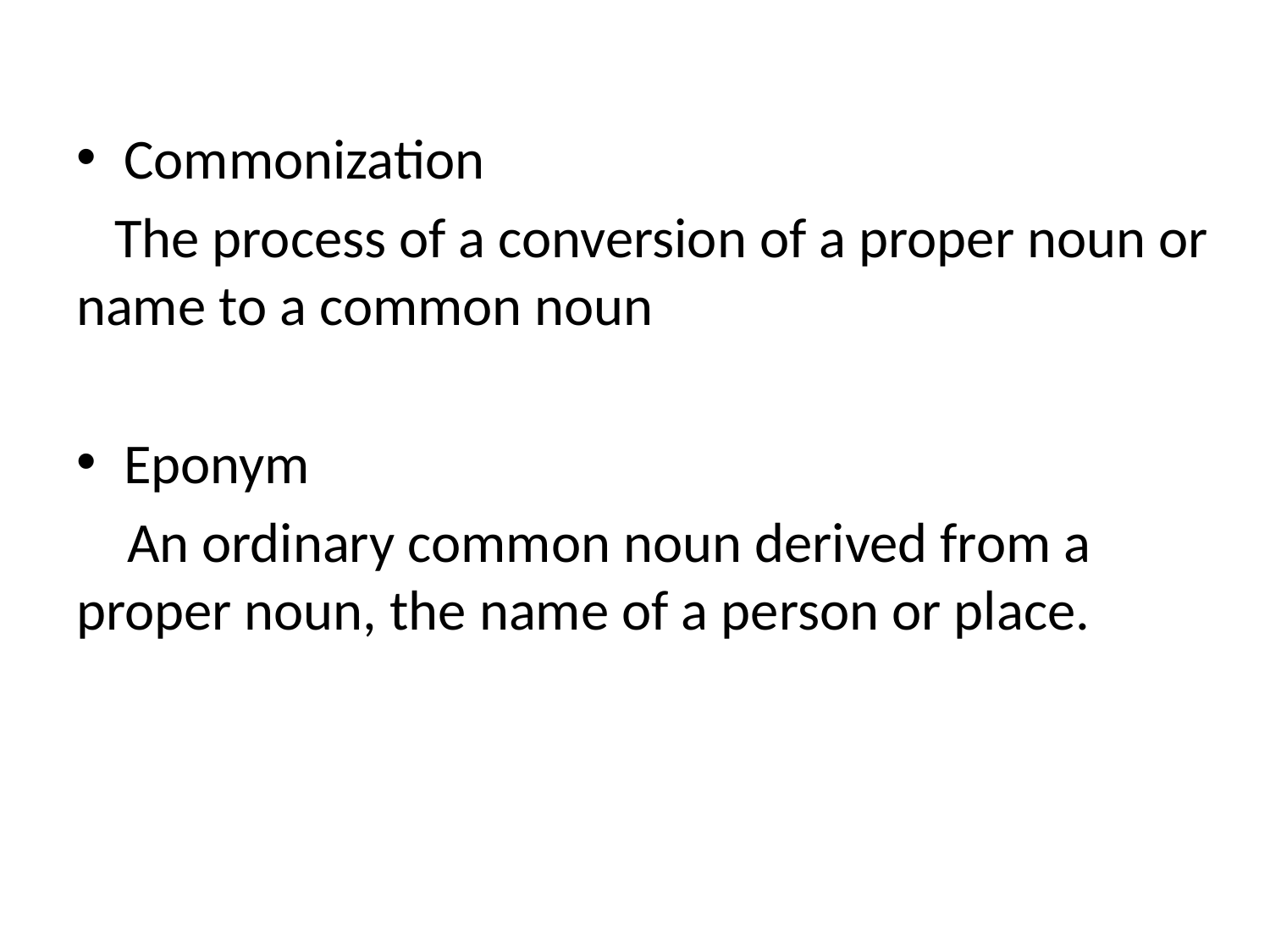

Commonization
   The process of a conversion of a proper noun or name to a common noun

Eponym
    An ordinary common noun derived from a proper noun, the name of a person or place.